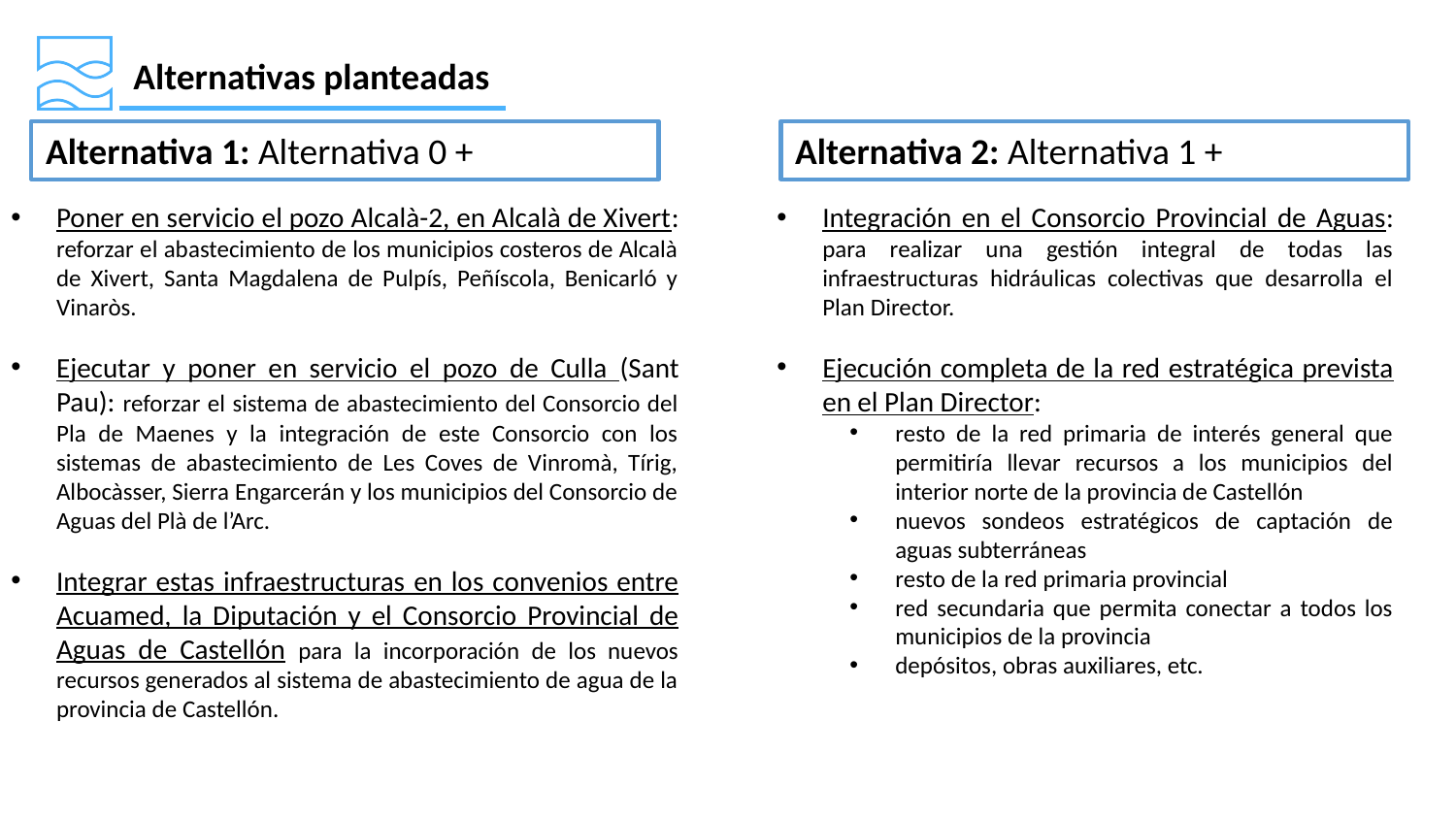

Alternativas planteadas
Alternativa 1: Alternativa 0 +
Alternativa 2: Alternativa 1 +
Poner en servicio el pozo Alcalà-2, en Alcalà de Xivert: reforzar el abastecimiento de los municipios costeros de Alcalà de Xivert, Santa Magdalena de Pulpís, Peñíscola, Benicarló y Vinaròs.

Ejecutar y poner en servicio el pozo de Culla (Sant Pau): reforzar el sistema de abastecimiento del Consorcio del Pla de Maenes y la integración de este Consorcio con los sistemas de abastecimiento de Les Coves de Vinromà, Tírig, Albocàsser, Sierra Engarcerán y los municipios del Consorcio de Aguas del Plà de l’Arc.

Integrar estas infraestructuras en los convenios entre Acuamed, la Diputación y el Consorcio Provincial de Aguas de Castellón para la incorporación de los nuevos recursos generados al sistema de abastecimiento de agua de la provincia de Castellón.
Integración en el Consorcio Provincial de Aguas: para realizar una gestión integral de todas las infraestructuras hidráulicas colectivas que desarrolla el Plan Director.

Ejecución completa de la red estratégica prevista en el Plan Director:
resto de la red primaria de interés general que permitiría llevar recursos a los municipios del interior norte de la provincia de Castellón
nuevos sondeos estratégicos de captación de aguas subterráneas
resto de la red primaria provincial
red secundaria que permita conectar a todos los municipios de la provincia
depósitos, obras auxiliares, etc.